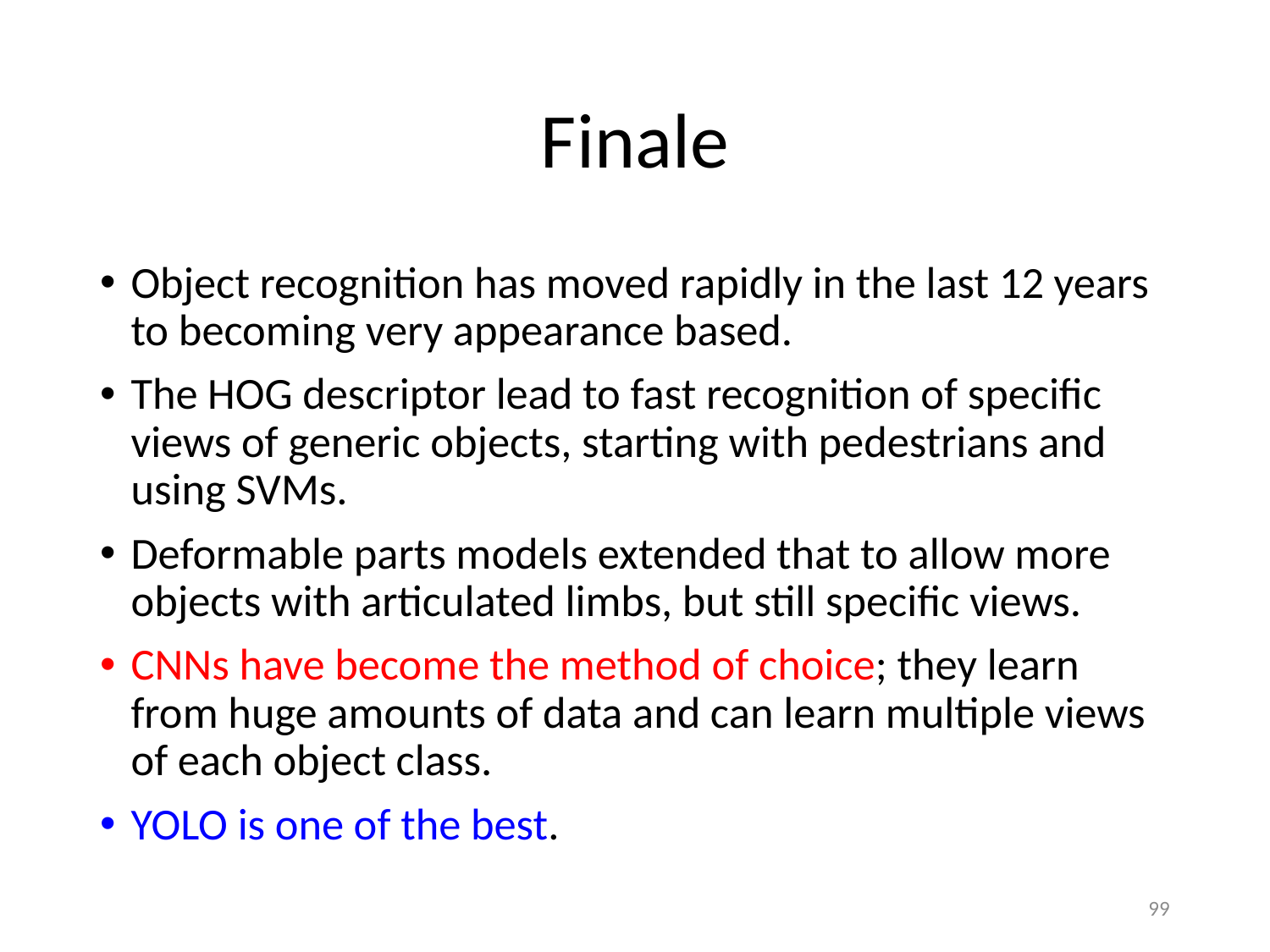

# Finale
Object recognition has moved rapidly in the last 12 years to becoming very appearance based.
The HOG descriptor lead to fast recognition of specific views of generic objects, starting with pedestrians and using SVMs.
Deformable parts models extended that to allow more objects with articulated limbs, but still specific views.
CNNs have become the method of choice; they learn from huge amounts of data and can learn multiple views of each object class.
YOLO is one of the best.
99